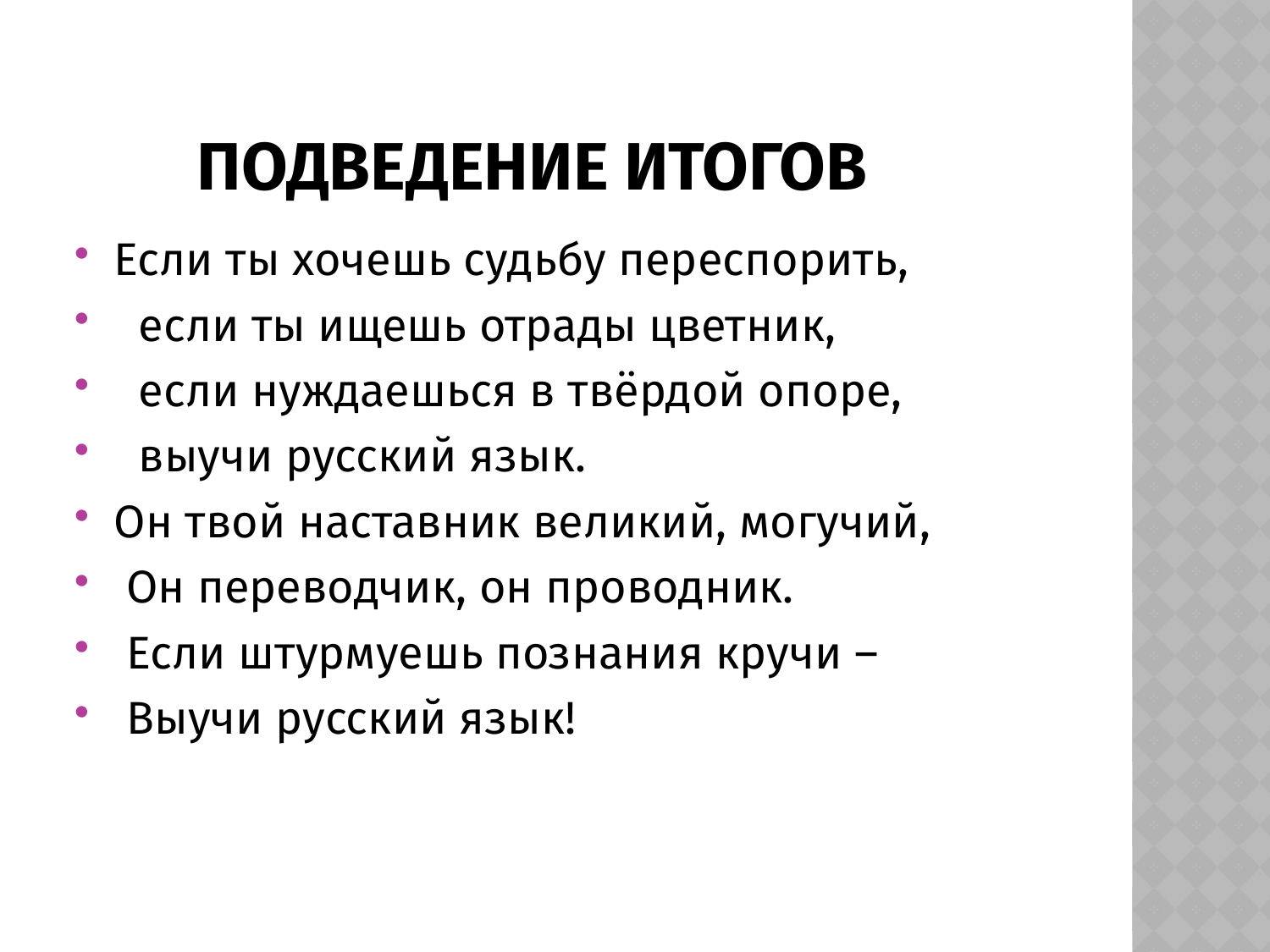

# Подведение итогов
Если ты хочешь судьбу переспорить,
  если ты ищешь отрады цветник,
  если нуждаешься в твёрдой опоре,
  выучи русский язык.
Он твой наставник великий, могучий,
 Он переводчик, он проводник.
 Если штурмуешь познания кручи –
 Выучи русский язык!